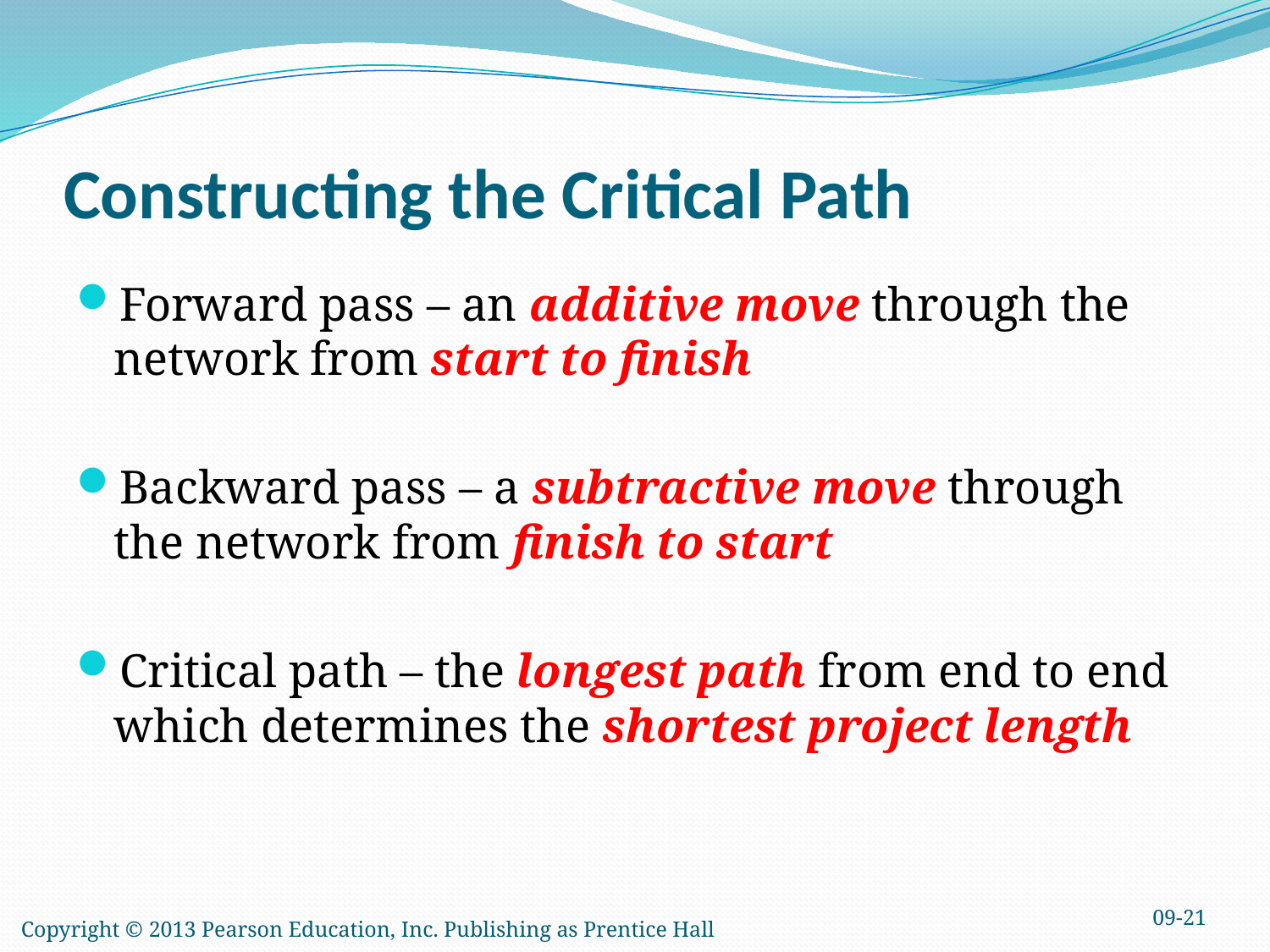

# Constructing the Critical Path
Forward pass – an additive move through the network from start to finish

Backward pass – a subtractive move through the network from finish to start

Critical path – the longest path from end to end which determines the shortest project length
09-21